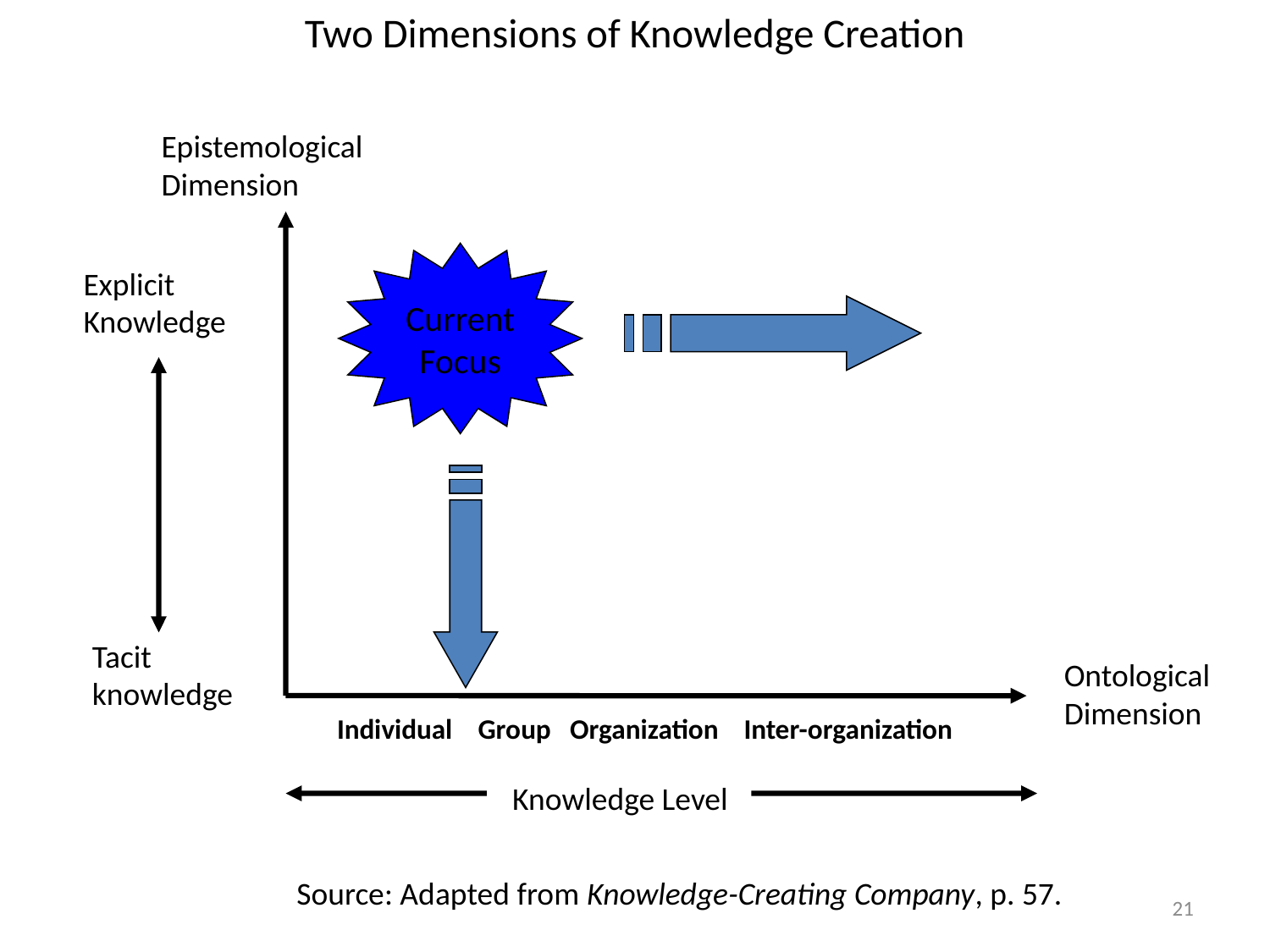

# Two Dimensions of Knowledge Creation
Epistemological
Dimension

Current
Focus
Explicit
Knowledge

Tacit
knowledge
Ontological
Dimension

Individual    Group   Organization    Inter-organization
Knowledge Level

Source: Adapted from Knowledge-Creating Company, p. 57.

21